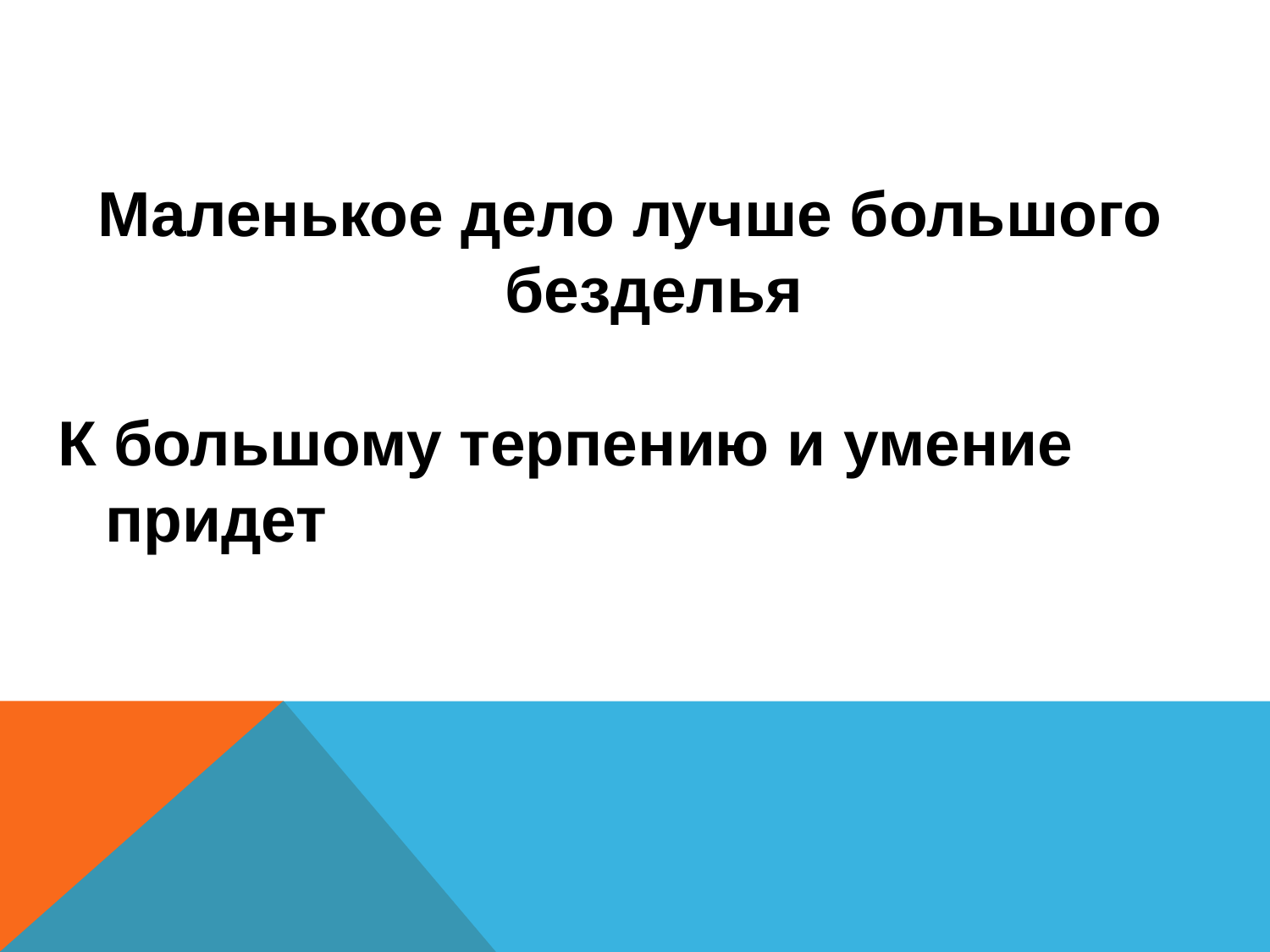

Маленькое дело лучше большого безделья

К большому терпению и умение придет